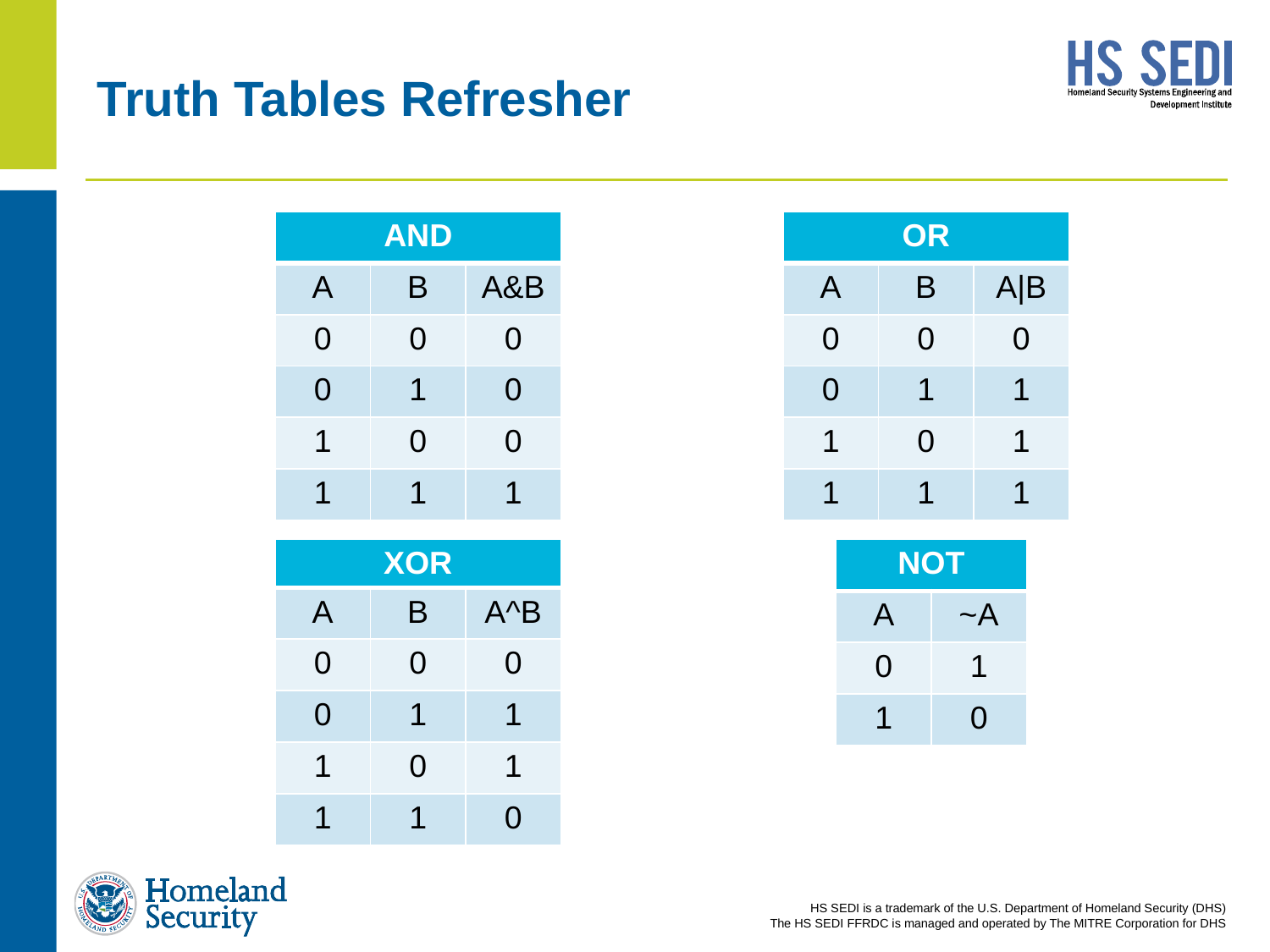

# Truth Tables Refresher
| AND |  |  |
| --- | --- | --- |
| A | B | A&B |
| 0 | 0 | 0 |
| 0 | 1 | 0 |
| 1 | 0 | 0 |
| 1 | 1 | 1 |
| OR |  |  |
| --- | --- | --- |
| A | B | A|B |
| 0 | 0 | 0 |
| 0 | 1 | 1 |
| 1 | 0 | 1 |
| 1 | 1 | 1 |
| XOR |  |  |
| --- | --- | --- |
| A | B | A^B |
| 0 | 0 | 0 |
| 0 | 1 | 1 |
| 1 | 0 | 1 |
| 1 | 1 | 0 |
| NOT |  |
| --- | --- |
| A | ~A |
| 0 | 1 |
| 1 | 0 |